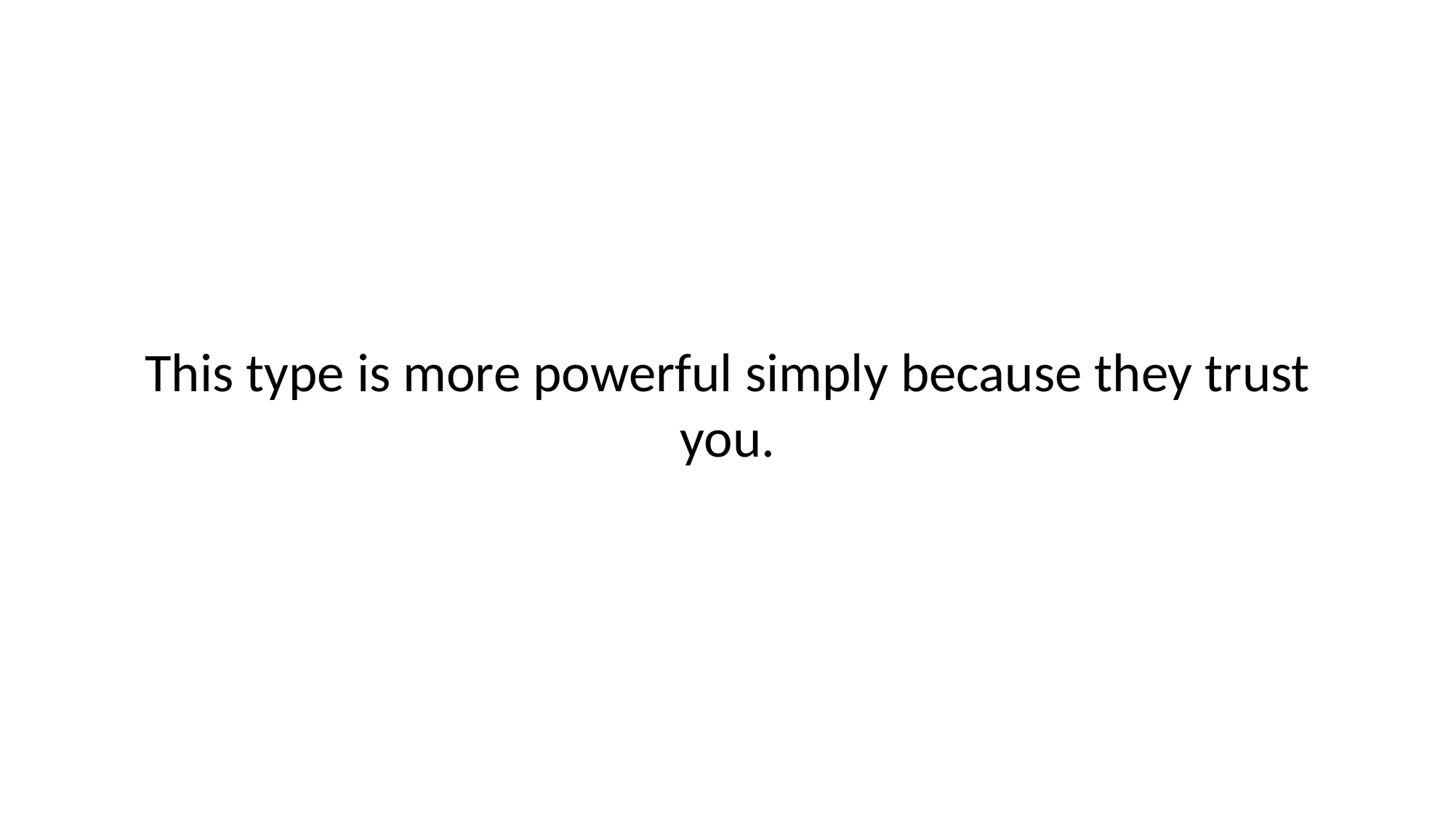

# This type is more powerful simply because they trust you.